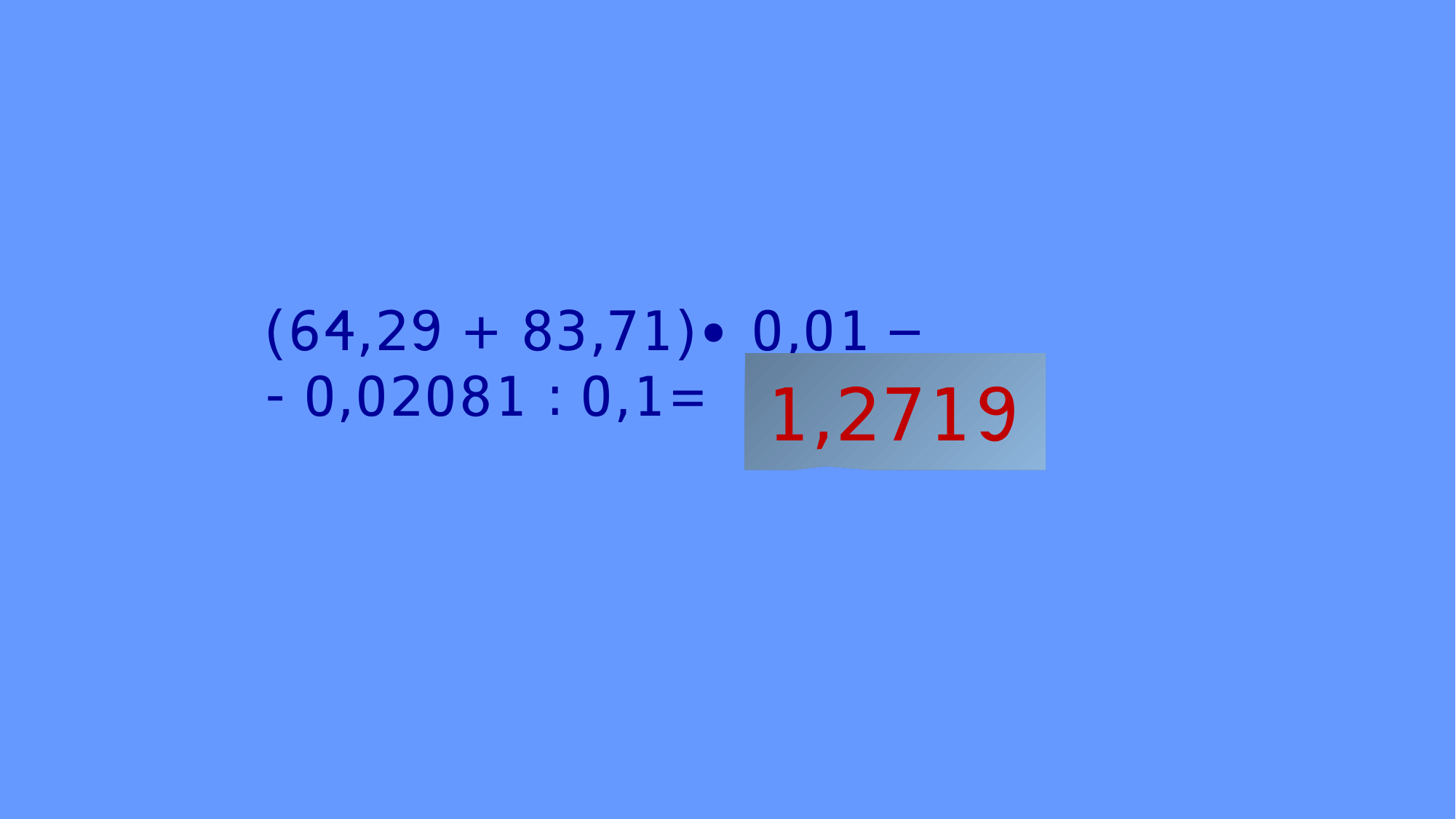

(64,29 + 83,71)• 0,01 –
- 0,02081 : 0,1=
1,2719